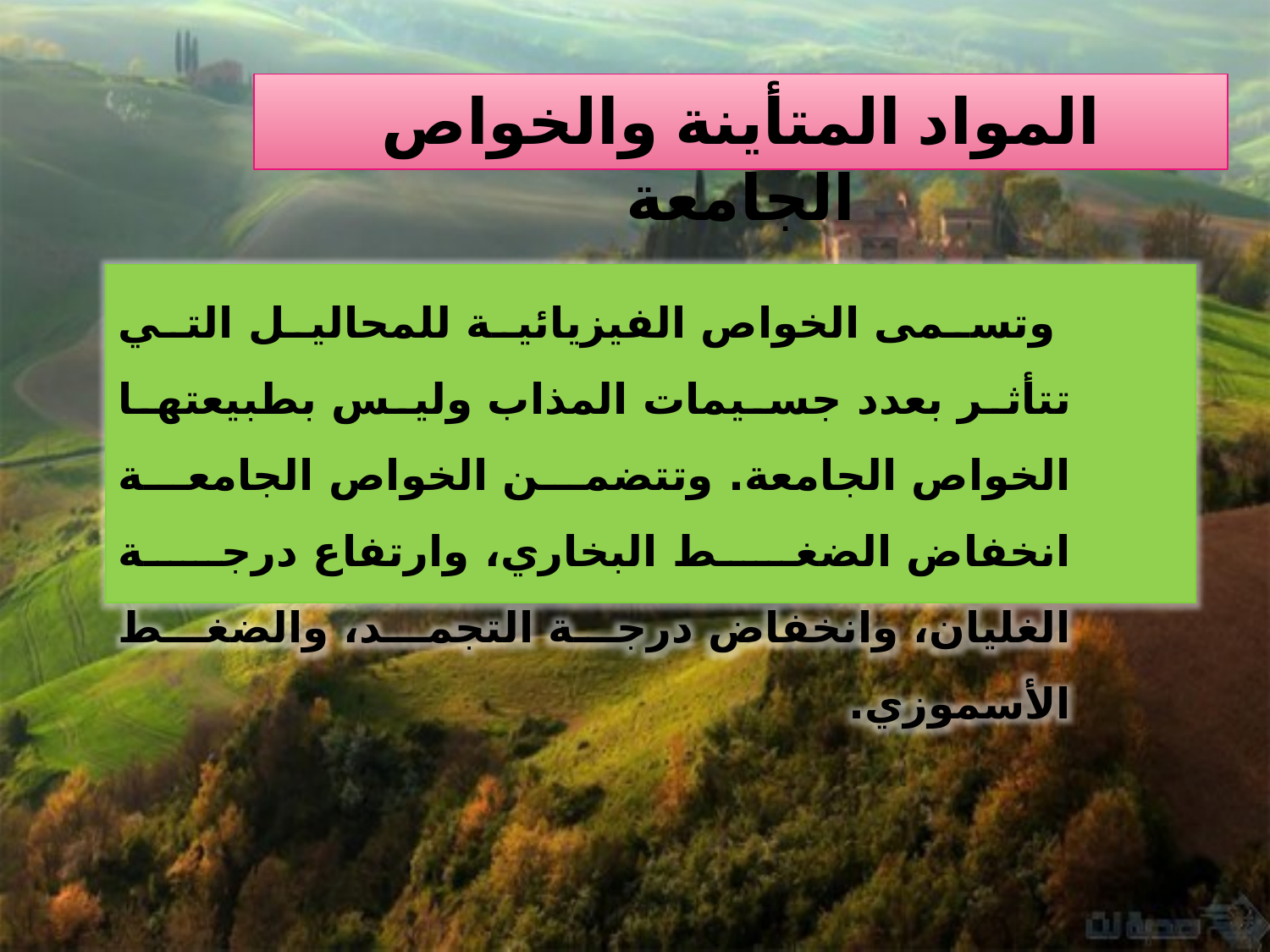

# المواد المتأينة والخواص الجامعة
        وتسمى الخواص الفيزيائية للمحاليل التي تتأثر بعدد جسيمات المذاب وليس بطبيعتها الخواص الجامعة. وتتضمن الخواص الجامعة انخفاض الضغط البخاري، وارتفاع درجة الغليان، وانخفاض درجة التجمد، والضغط الأسموزي.